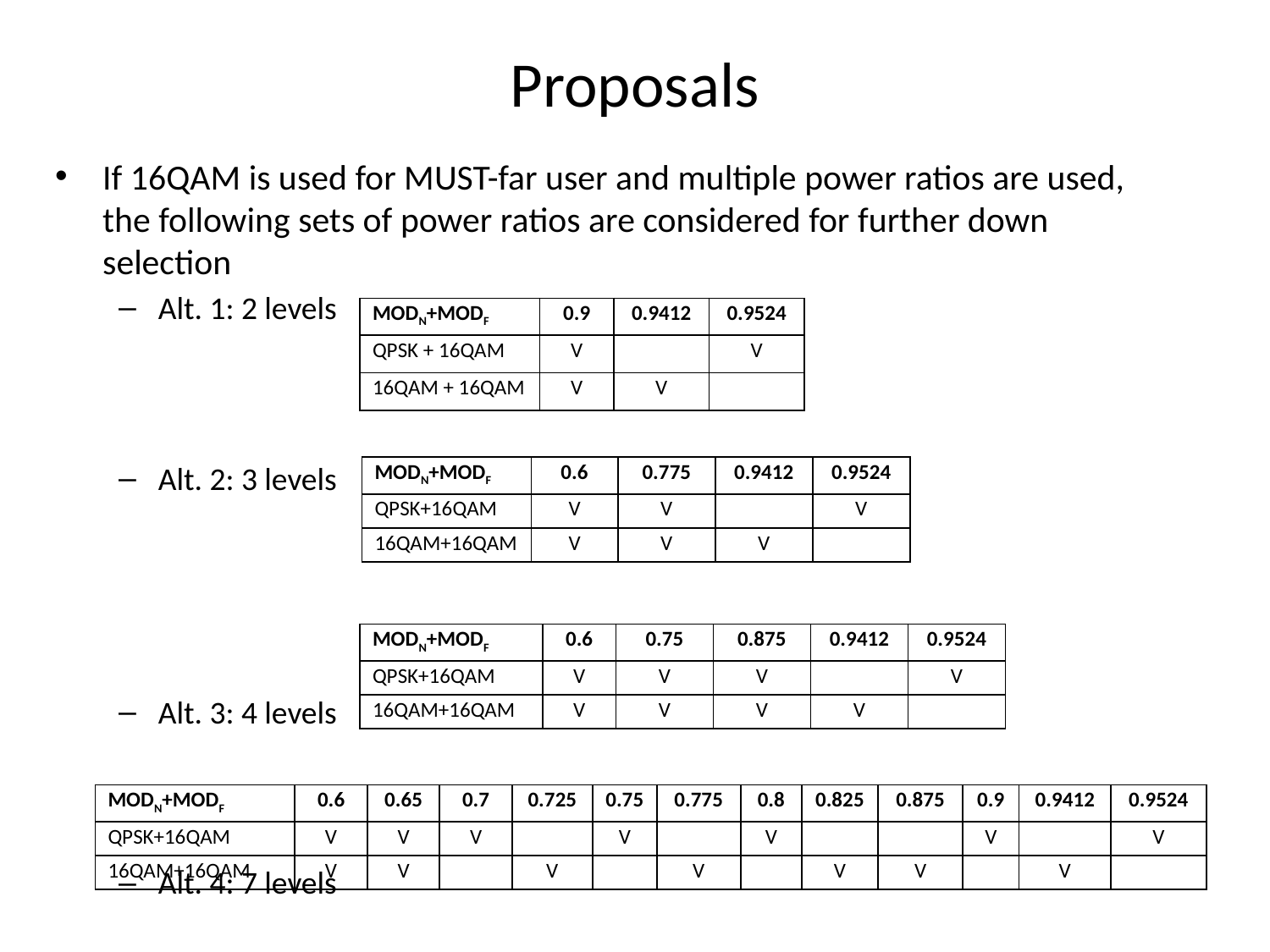

# Proposals
If 16QAM is used for MUST-far user and multiple power ratios are used, the following sets of power ratios are considered for further down selection
Alt. 1: 2 levels

Alt. 2: 3 levels

Alt. 3: 4 levels

Alt. 4: 7 levels

| MODN+MODF | 0.9 | 0.9412 | 0.9524 |
| --- | --- | --- | --- |
| QPSK + 16QAM | V |  | V |
| 16QAM + 16QAM | V | V |  |
| MODN+MODF | 0.6 | 0.775 | 0.9412 | 0.9524 |
| --- | --- | --- | --- | --- |
| QPSK+16QAM | V | V |  | V |
| 16QAM+16QAM | V | V | V |  |
| MODN+MODF | 0.6 | 0.75 | 0.875 | 0.9412 | 0.9524 |
| --- | --- | --- | --- | --- | --- |
| QPSK+16QAM | V | V | V |  | V |
| 16QAM+16QAM | V | V | V | V |  |
| MODN+MODF | 0.6 | 0.65 | 0.7 | 0.725 | 0.75 | 0.775 | 0.8 | 0.825 | 0.875 | 0.9 | 0.9412 | 0.9524 |
| --- | --- | --- | --- | --- | --- | --- | --- | --- | --- | --- | --- | --- |
| QPSK+16QAM | V | V | V |  | V |  | V |  |  | V |  | V |
| 16QAM+16QAM | V | V |  | V |  | V |  | V | V |  | V |  |